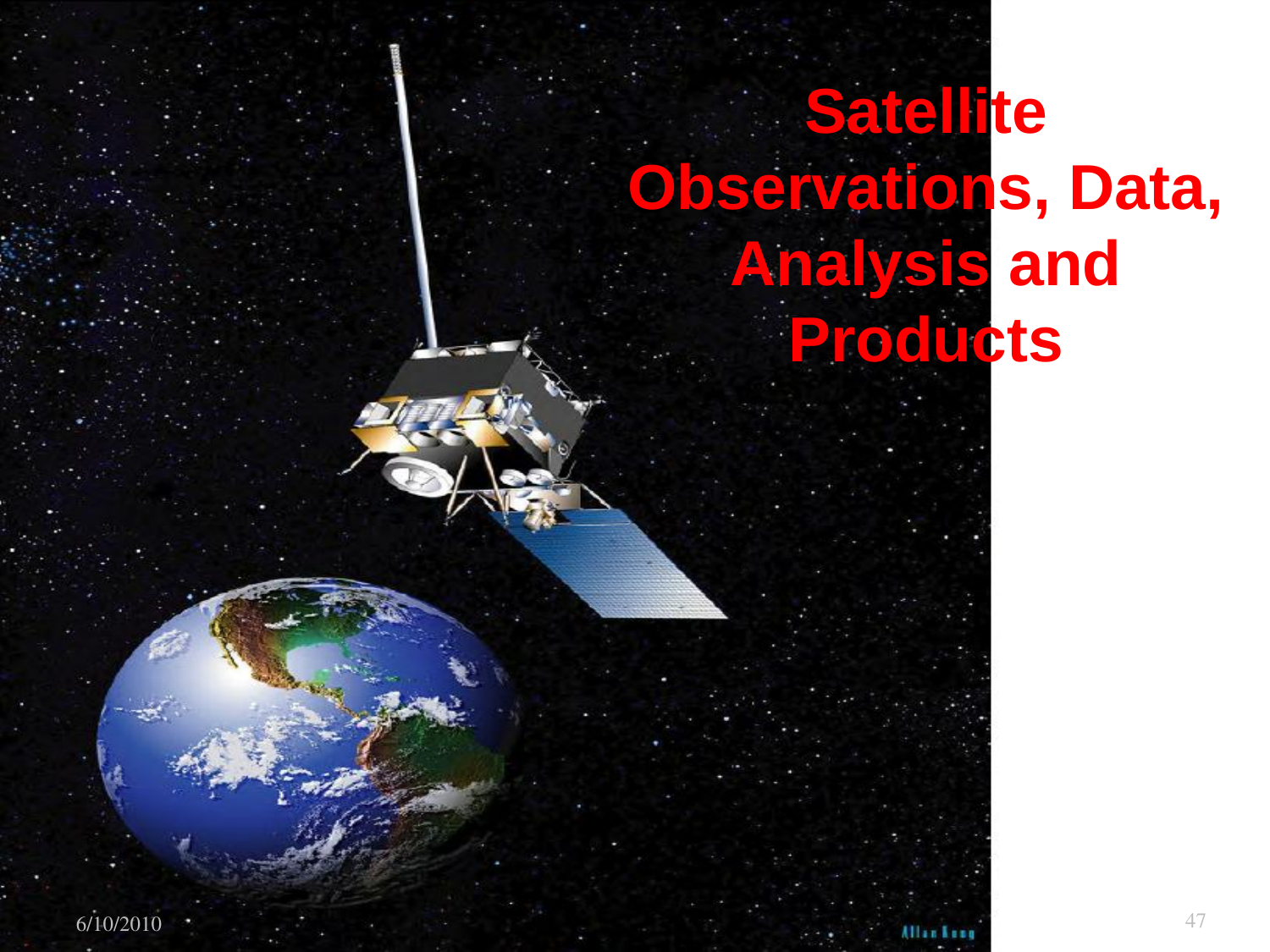

# Satellite Observations, Data, Analysis and Products
6/10/2010
47